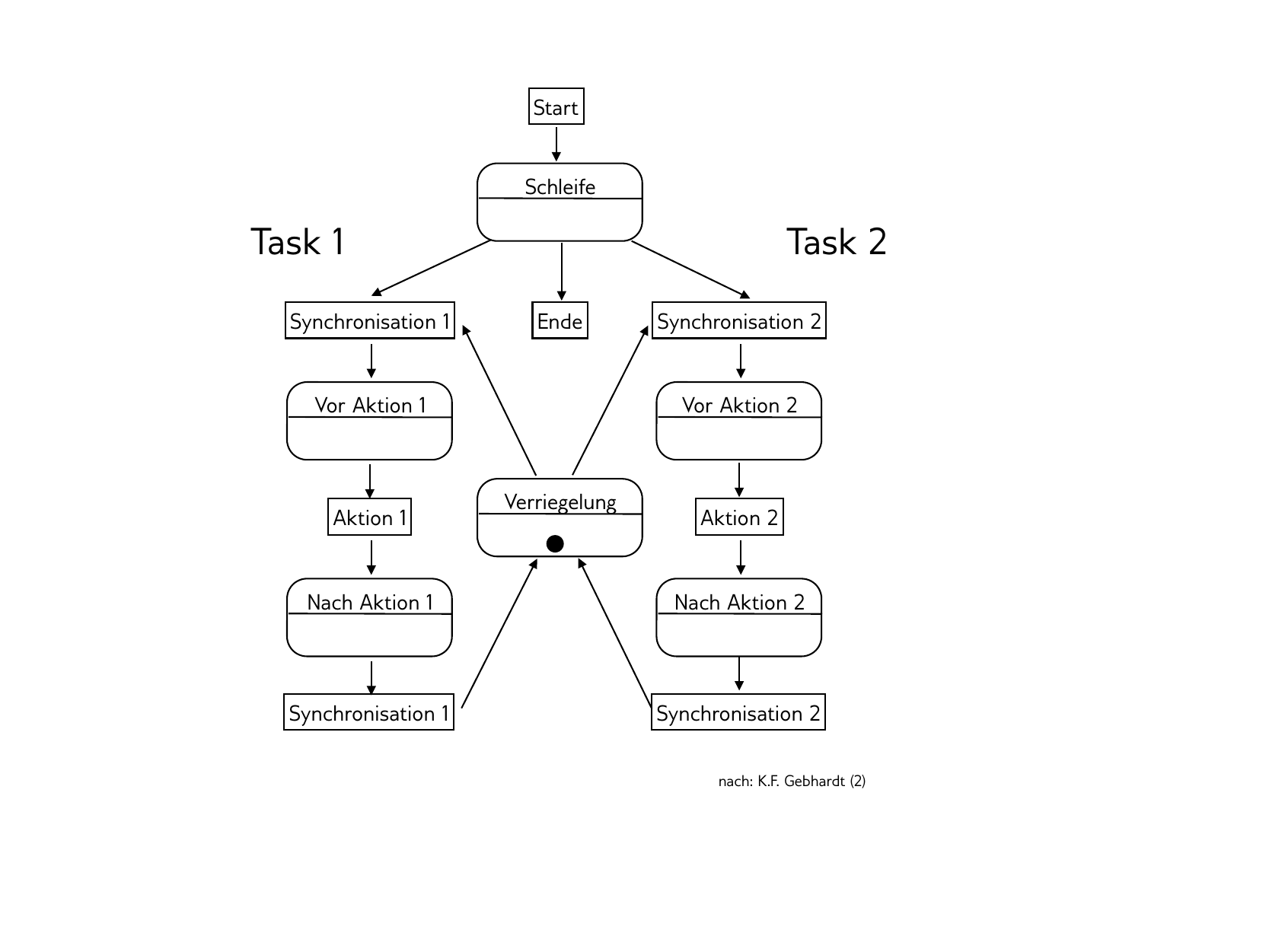

Start

Schleife

Task 1
Task 2

Synchronisation 1
Ende
Synchronisation 2

Vor Aktion 1

Vor Aktion 2

Verriegelung

Aktion 1
Aktion 2

Nach Aktion 1

Nach Aktion 2

Synchronisation 1
Synchronisation 2
nach: K.F. Gebhardt (2)